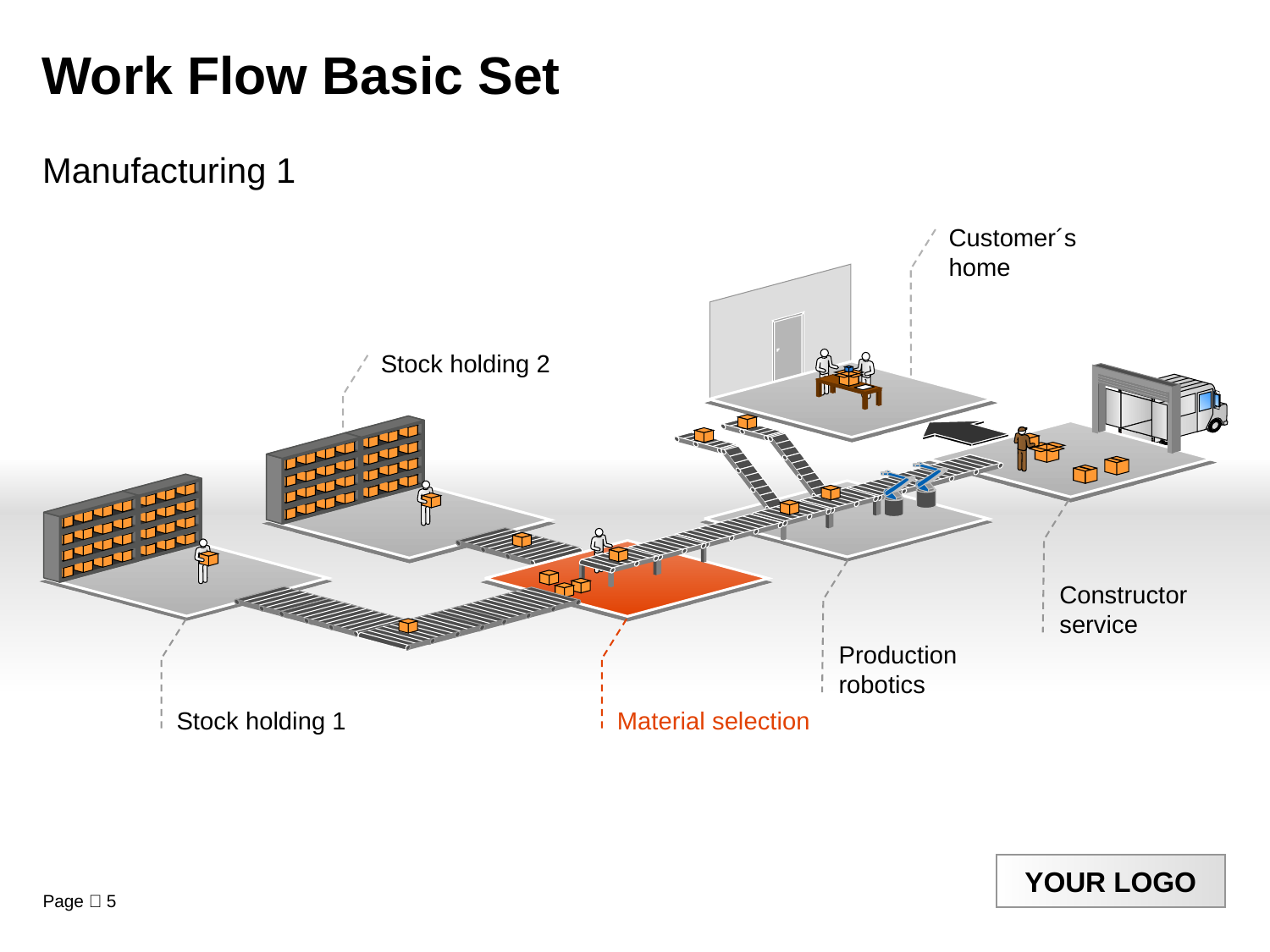

Work Flow Basic Set
Manufacturing 1
Customer´s
home

Stock holding 2

Constructor
service

Production
robotics

Stock holding 1

Material selection